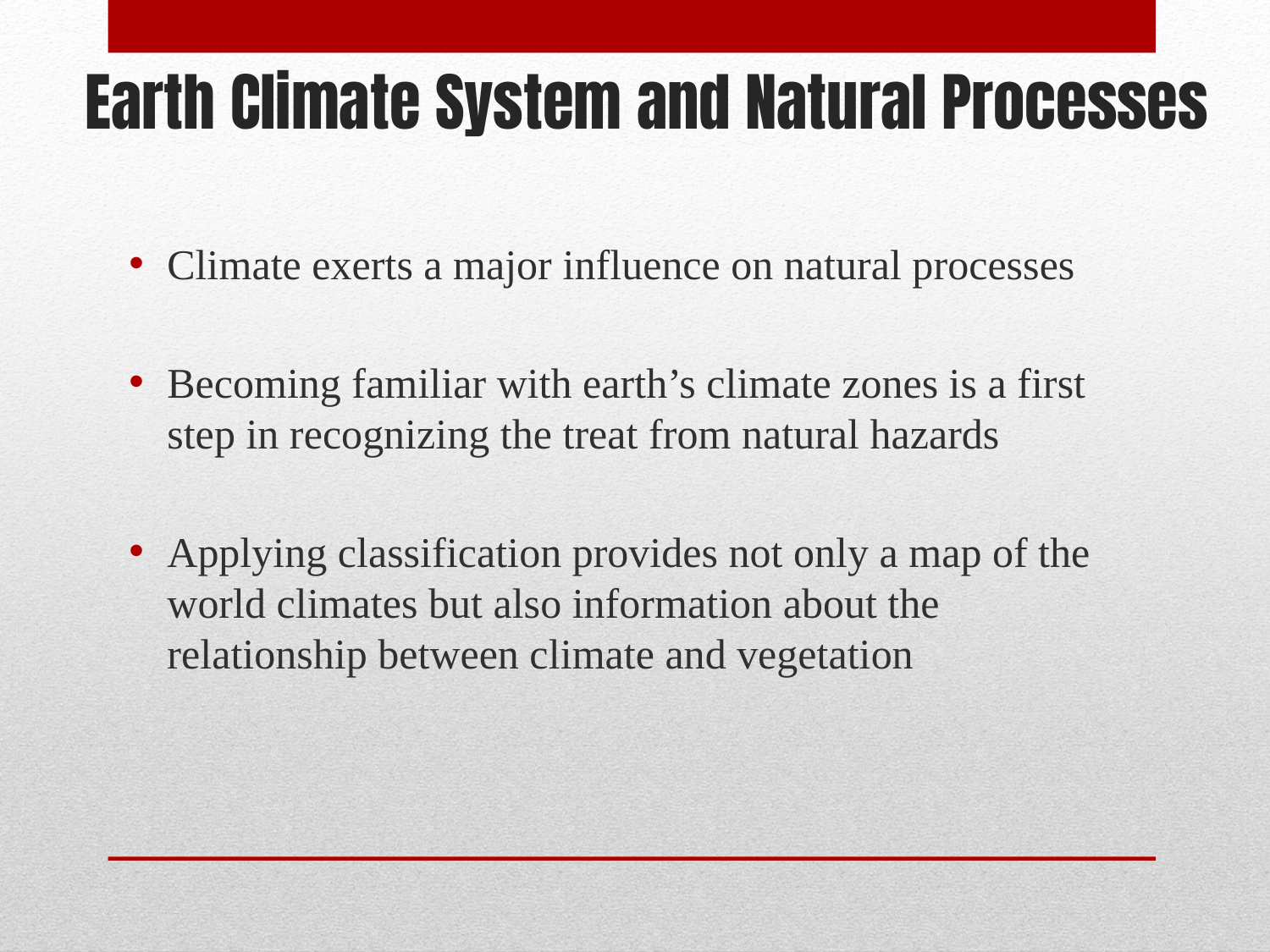

Earth Climate System and Natural Processes
Climate exerts a major influence on natural processes

Becoming familiar with earth’s climate zones is a first step in recognizing the treat from natural hazards

Applying classification provides not only a map of the world climates but also information about the relationship between climate and vegetation